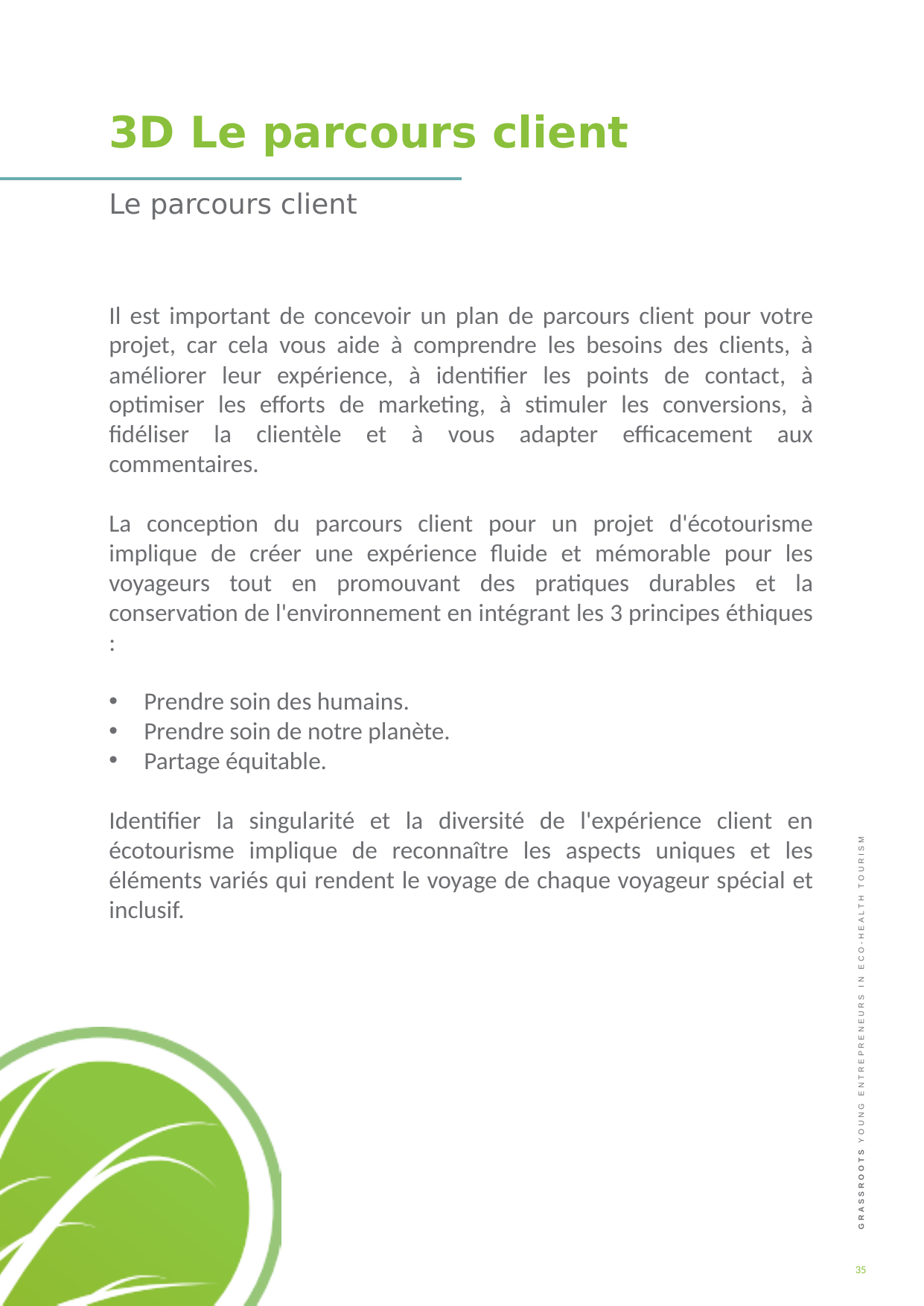

3D Le parcours client
Le parcours client
Il est important de concevoir un plan de parcours client pour votre projet, car cela vous aide à comprendre les besoins des clients, à améliorer leur expérience, à identifier les points de contact, à optimiser les efforts de marketing, à stimuler les conversions, à fidéliser la clientèle et à vous adapter efficacement aux commentaires.

La conception du parcours client pour un projet d'écotourisme implique de créer une expérience fluide et mémorable pour les voyageurs tout en promouvant des pratiques durables et la conservation de l'environnement en intégrant les 3 principes éthiques :

Prendre soin des humains.
Prendre soin de notre planète.
Partage équitable.

Identifier la singularité et la diversité de l'expérience client en écotourisme implique de reconnaître les aspects uniques et les éléments variés qui rendent le voyage de chaque voyageur spécial et inclusif.

35